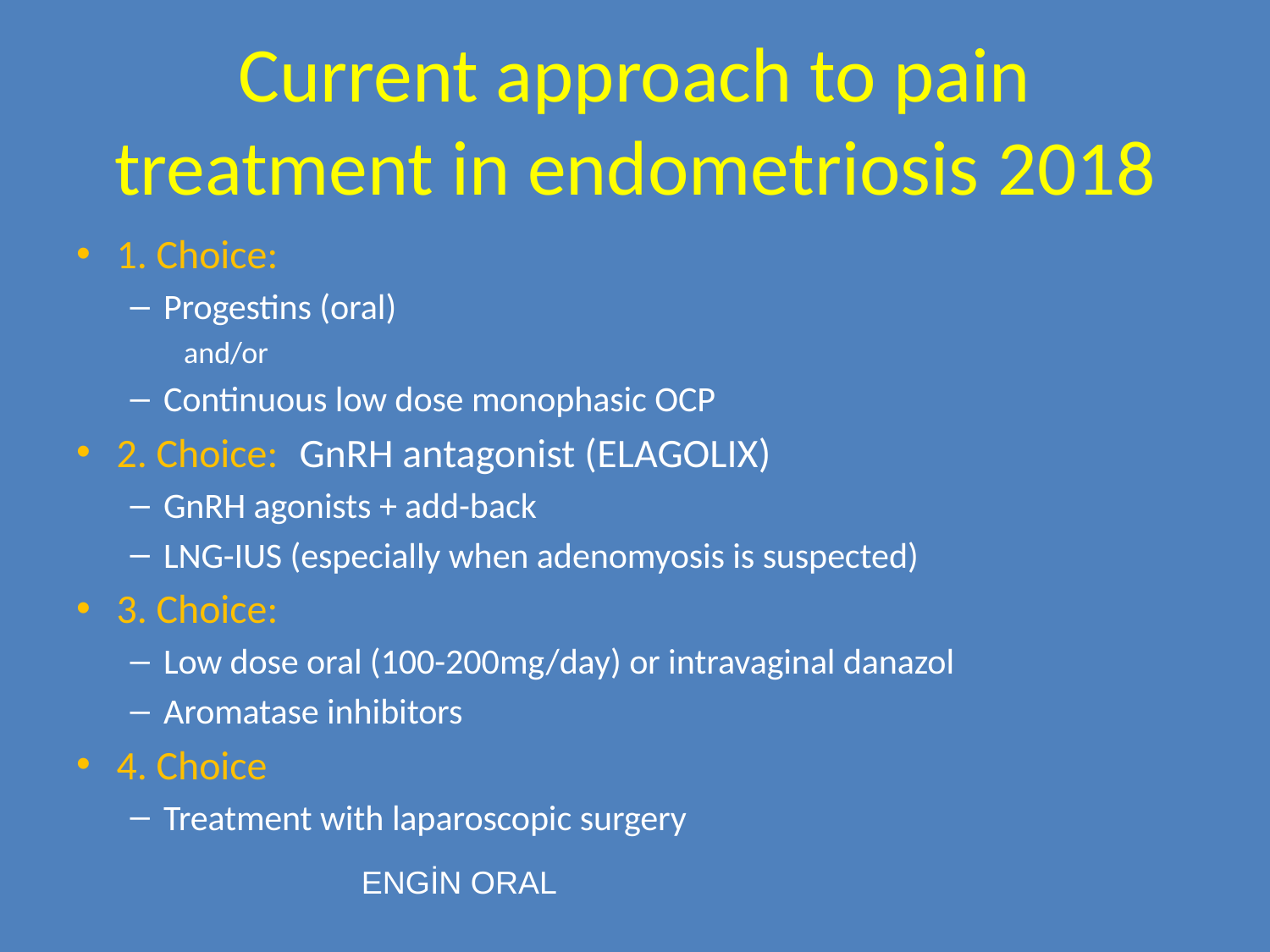

# Current approach to pain treatment in endometriosis 2018
1. Choice:
Progestins (oral)
and/or
Continuous low dose monophasic OCP
2. Choice:		GnRH antagonist (ELAGOLIX)
GnRH agonists + add-back
LNG-IUS (especially when adenomyosis is suspected)
3. Choice:
Low dose oral (100-200mg/day) or intravaginal danazol
Aromatase inhibitors
4. Choice
Treatment with laparoscopic surgery
ENGİN ORAL